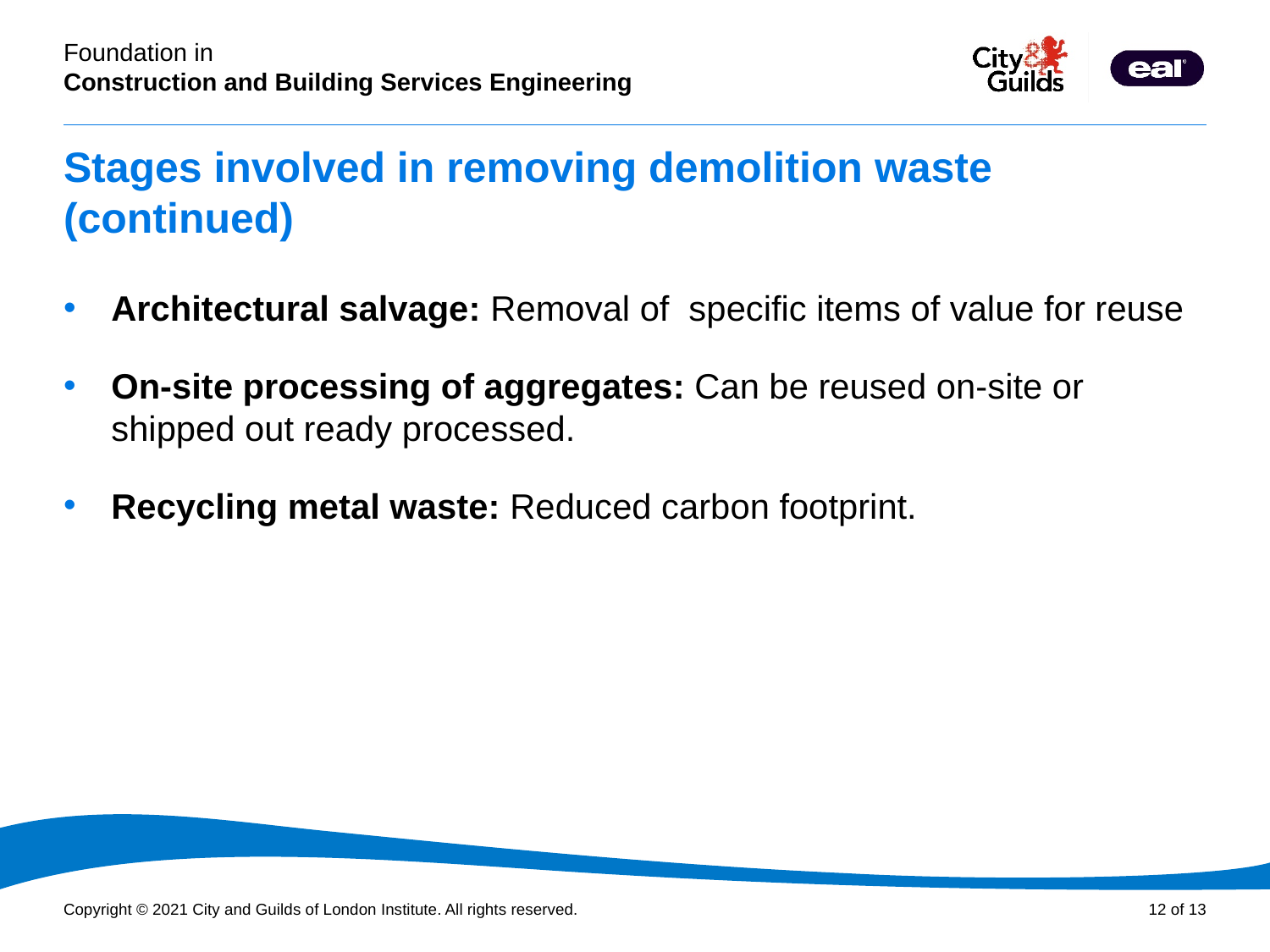

# Stages involved in removing demolition waste (continued)
Architectural salvage: Removal of  specific items of value for reuse
On-site processing of aggregates: Can be reused on-site or shipped out ready processed.
Recycling metal waste: Reduced carbon footprint.